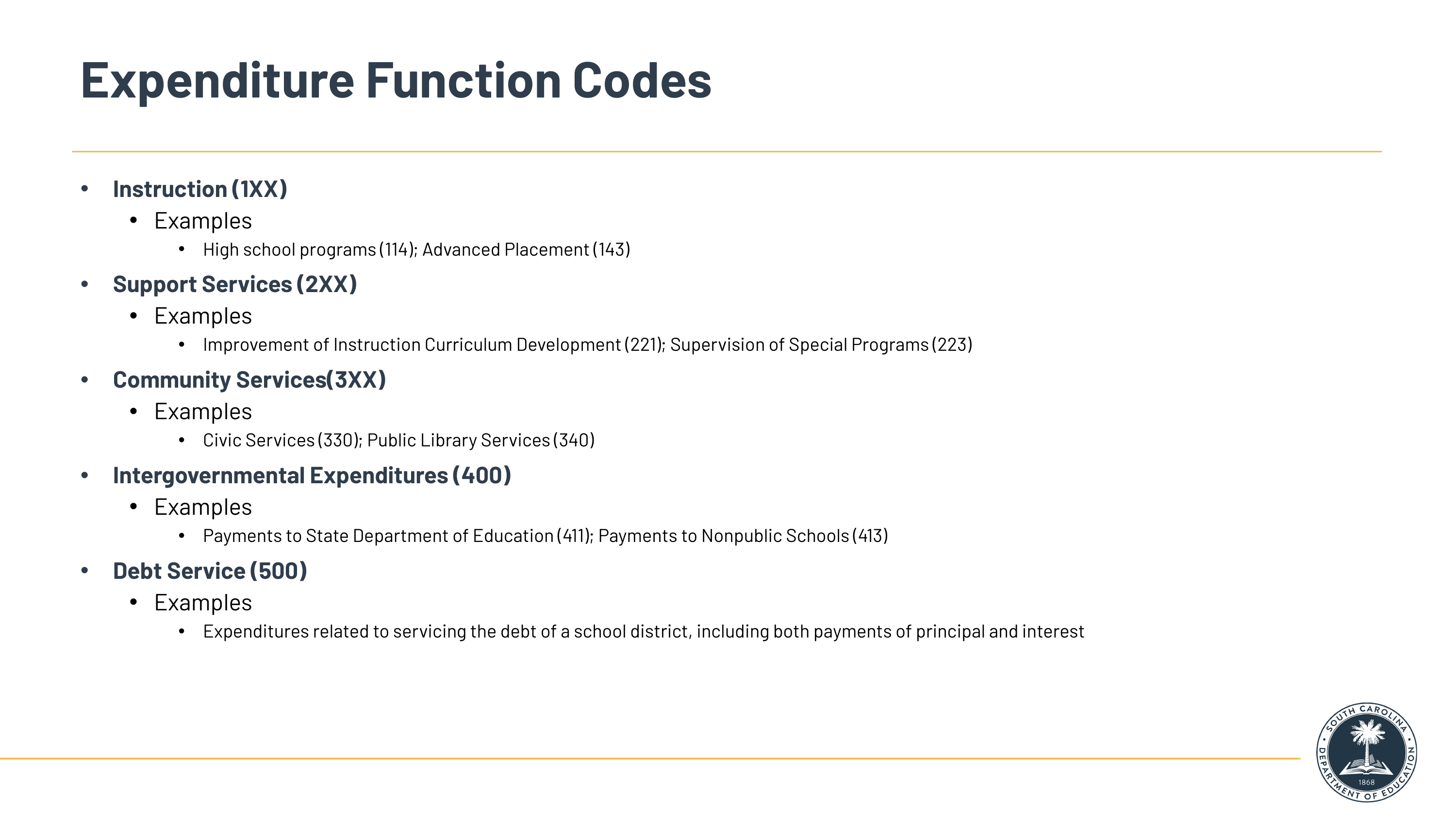

# Expenditure Function Codes
Instruction (1XX)
Examples
High school programs (114); Advanced Placement (143)
Support Services (2XX)
Examples
Improvement of Instruction Curriculum Development (221); Supervision of Special Programs (223)
Community Services(3XX)
Examples
Civic Services (330); Public Library Services (340)
Intergovernmental Expenditures (400)
Examples
Payments to State Department of Education (411); Payments to Nonpublic Schools (413)
Debt Service (500)
Examples
Expenditures related to servicing the debt of a school district, including both payments of principal and interest